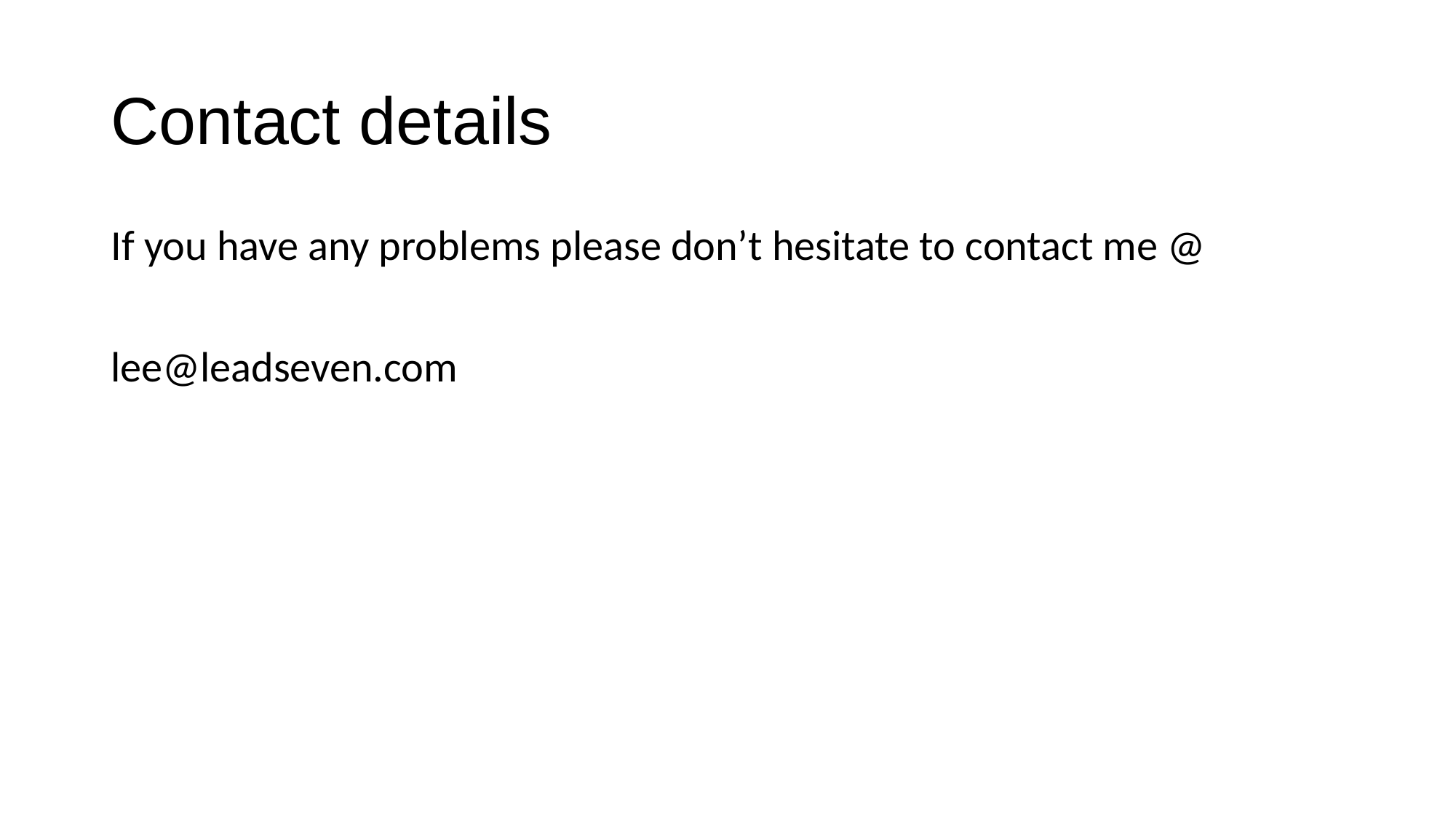

# Contact details
If you have any problems please don’t hesitate to contact me @

lee@leadseven.com